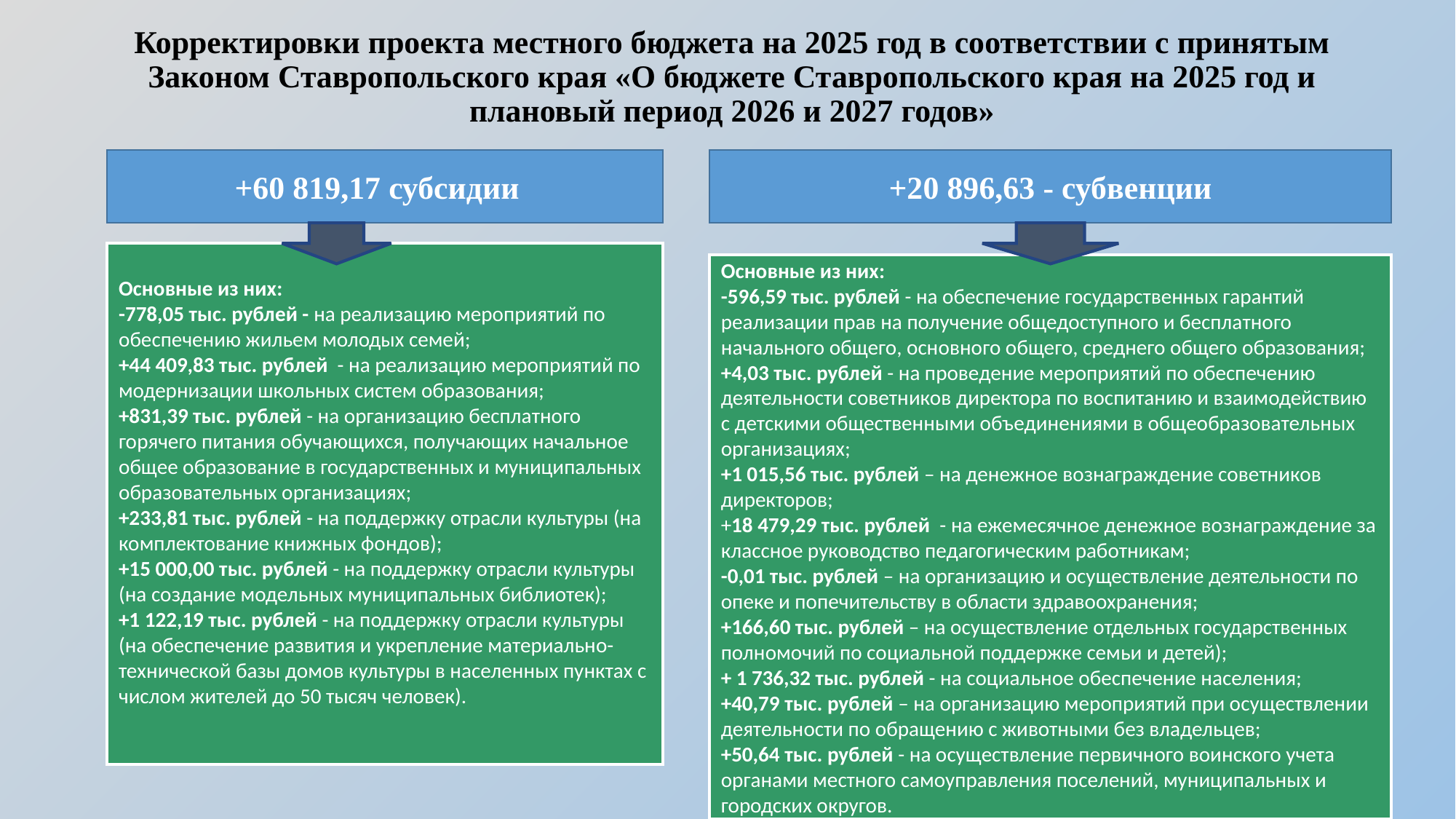

Корректировки проекта местного бюджета на 2025 год в соответствии с принятым Законом Ставропольского края «О бюджете Ставропольского края на 2025 год и плановый период 2026 и 2027 годов»
+60 819,17 субсидии
+20 896,63 - субвенции

Основные из них:
-778,05 тыс. рублей - на реализацию мероприятий по обеспечению жильем молодых семей;
+44 409,83 тыс. рублей  - на реализацию мероприятий по модернизации школьных систем образования;
+831,39 тыс. рублей - на организацию бесплатного горячего питания обучающихся, получающих начальное общее образование в государственных и муниципальных образовательных организациях;
+233,81 тыс. рублей - на поддержку отрасли культуры (на комплектование книжных фондов);
+15 000,00 тыс. рублей - на поддержку отрасли культуры (на создание модельных муниципальных библиотек);
+1 122,19 тыс. рублей - на поддержку отрасли культуры (на обеспечение развития и укрепление материально-технической базы домов культуры в населенных пунктах с числом жителей до 50 тысяч человек).

Основные из них:
-596,59 тыс. рублей - на обеспечение государственных гарантий реализации прав на получение общедоступного и бесплатного начального общего, основного общего, среднего общего образования;
+4,03 тыс. рублей - на проведение мероприятий по обеспечению деятельности советников директора по воспитанию и взаимодействию с детскими общественными объединениями в общеобразовательных организациях;
+1 015,56 тыс. рублей – на денежное вознаграждение советников директоров;
+18 479,29 тыс. рублей  - на ежемесячное денежное вознаграждение за классное руководство педагогическим работникам;
-0,01 тыс. рублей – на организацию и осуществление деятельности по опеке и попечительству в области здравоохранения;
+166,60 тыс. рублей – на осуществление отдельных государственных полномочий по социальной поддержке семьи и детей);
+ 1 736,32 тыс. рублей - на социальное обеспечение населения;
+40,79 тыс. рублей – на организацию мероприятий при осуществлении деятельности по обращению с животными без владельцев;
+50,64 тыс. рублей - на осуществление первичного воинского учета органами местного самоуправления поселений, муниципальных и городских округов.